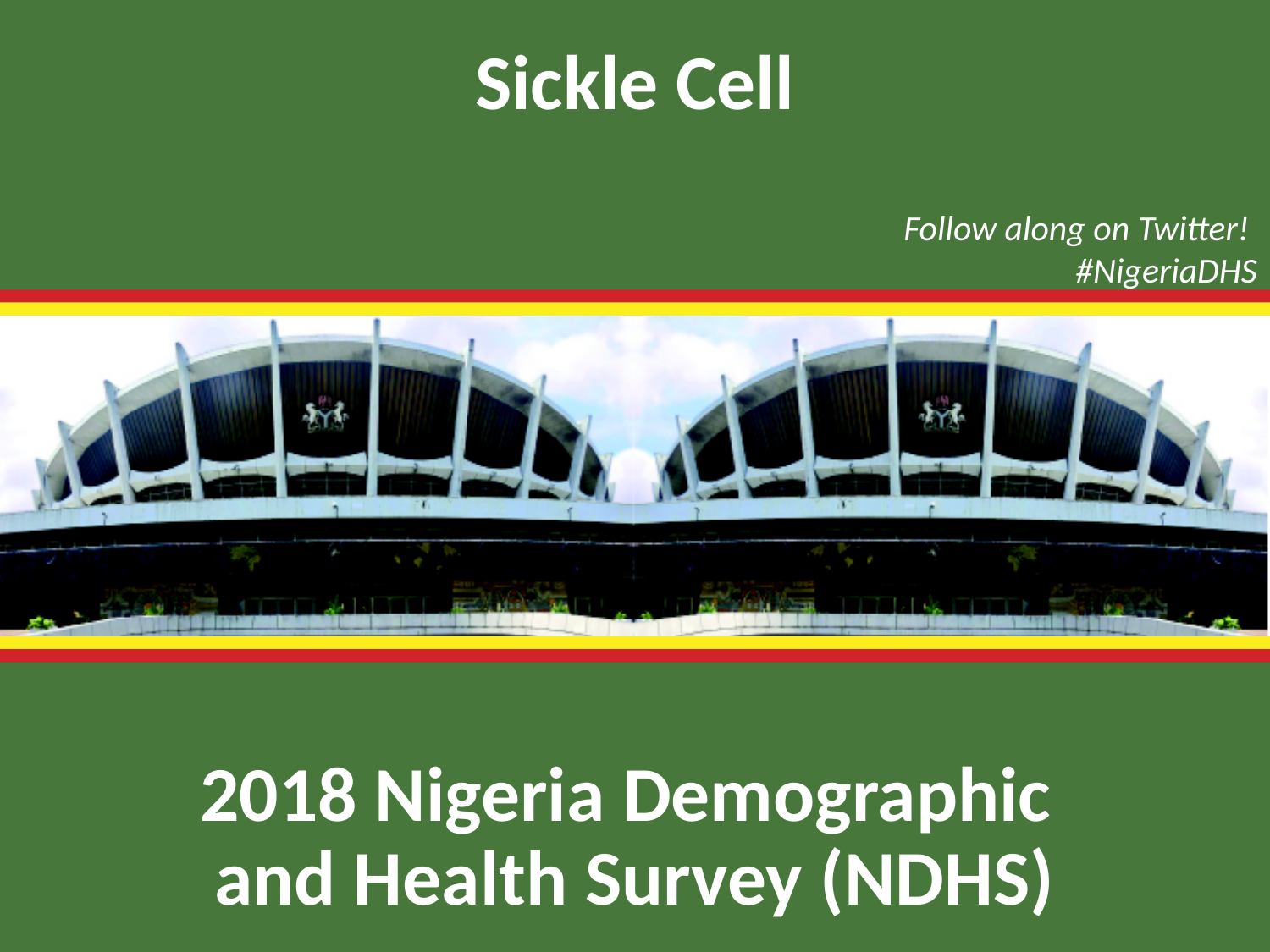

Sickle Cell
Follow along on Twitter!
#NigeriaDHS